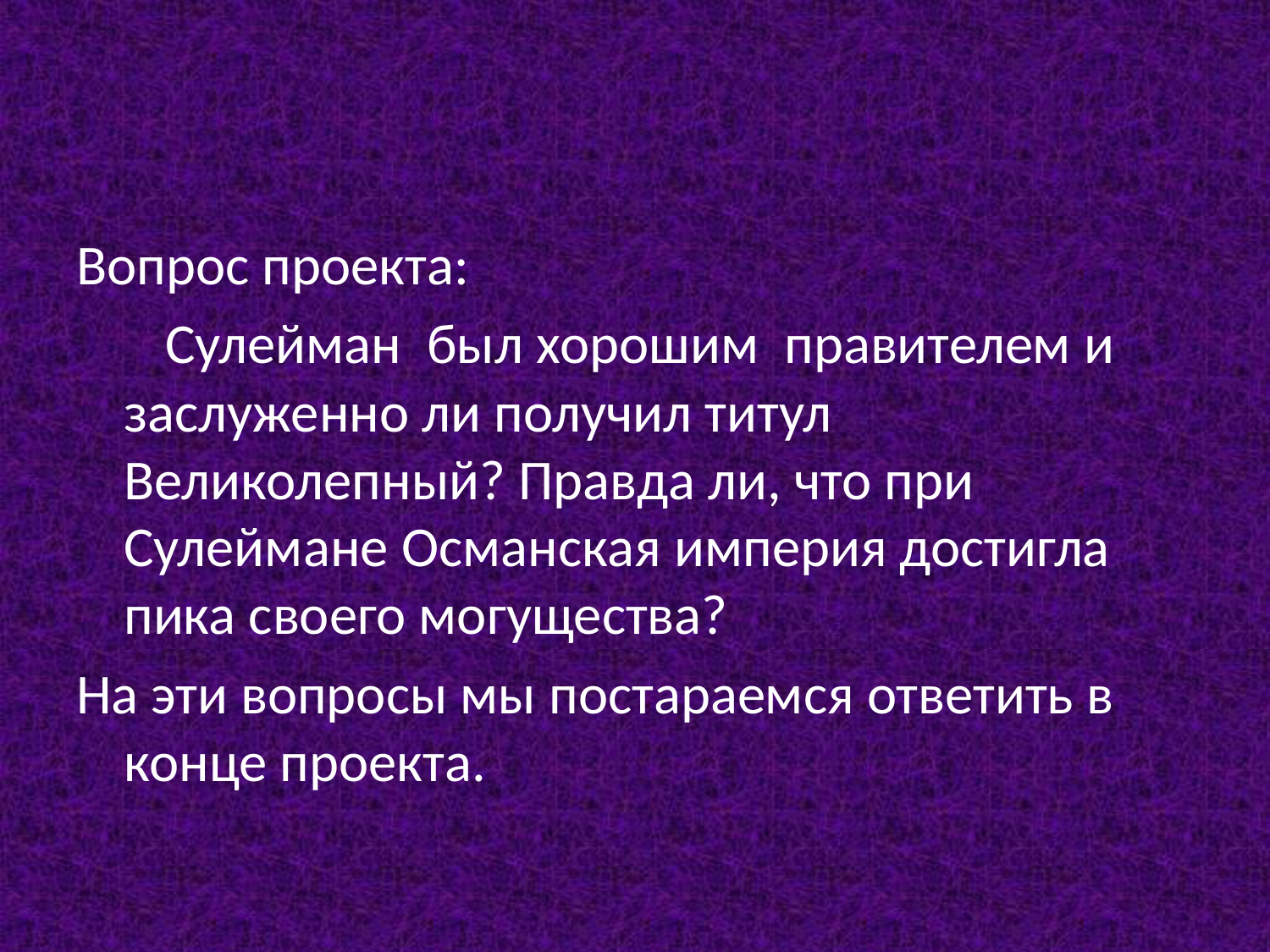

#
Вопрос проекта:
       Сулейман  был хорошим  правителем и заслуженно ли получил титул Великолепный? Правда ли, что при Сулеймане Османская империя достигла пика своего могущества?
На эти вопросы мы постараемся ответить в конце проекта.